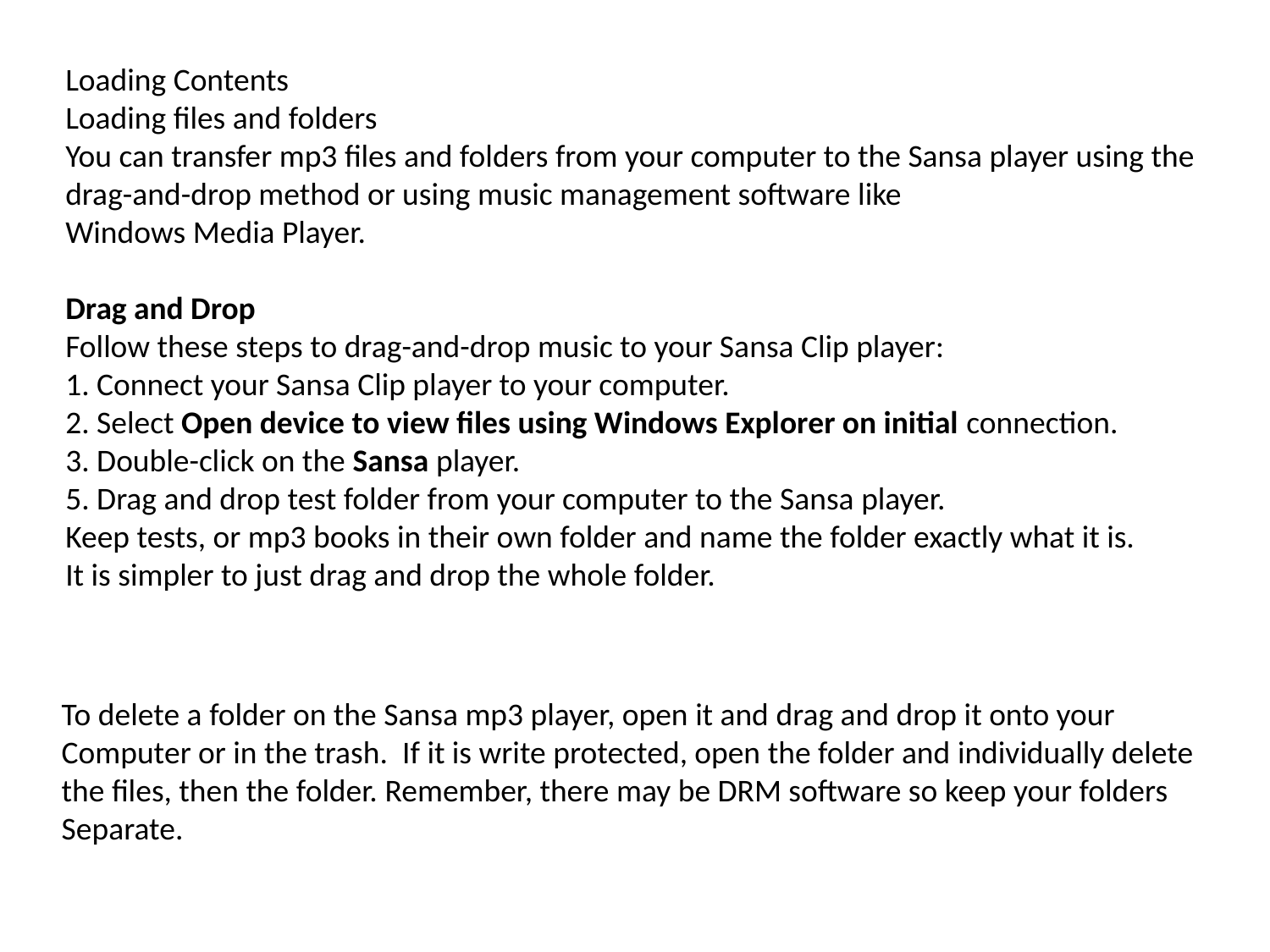

Loading Contents
Loading files and folders
You can transfer mp3 files and folders from your computer to the Sansa player using the
drag-and-drop method or using music management software like
Windows Media Player.

Drag and Drop
Follow these steps to drag-and-drop music to your Sansa Clip player:
1. Connect your Sansa Clip player to your computer.
2. Select Open device to view files using Windows Explorer on initial connection.
3. Double-click on the Sansa player.
5. Drag and drop test folder from your computer to the Sansa player.
Keep tests, or mp3 books in their own folder and name the folder exactly what it is.
It is simpler to just drag and drop the whole folder.
To delete a folder on the Sansa mp3 player, open it and drag and drop it onto your
Computer or in the trash.  If it is write protected, open the folder and individually delete
the files, then the folder. Remember, there may be DRM software so keep your folders
Separate.